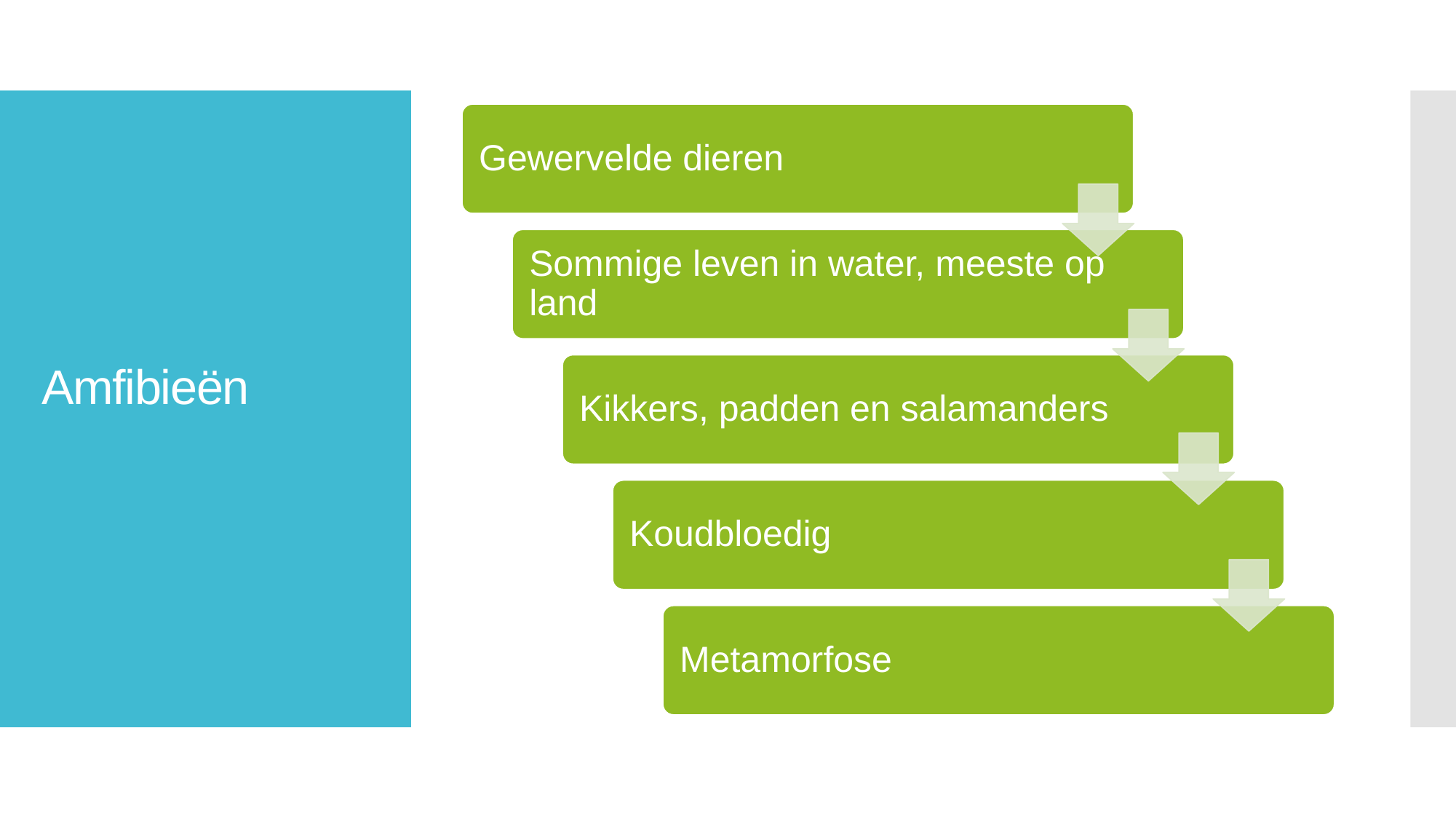

Gewervelde dieren
Sommige leven in water, meeste op land
Kikkers, padden en salamanders
Koudbloedig
Metamorfose

# Amfibieën